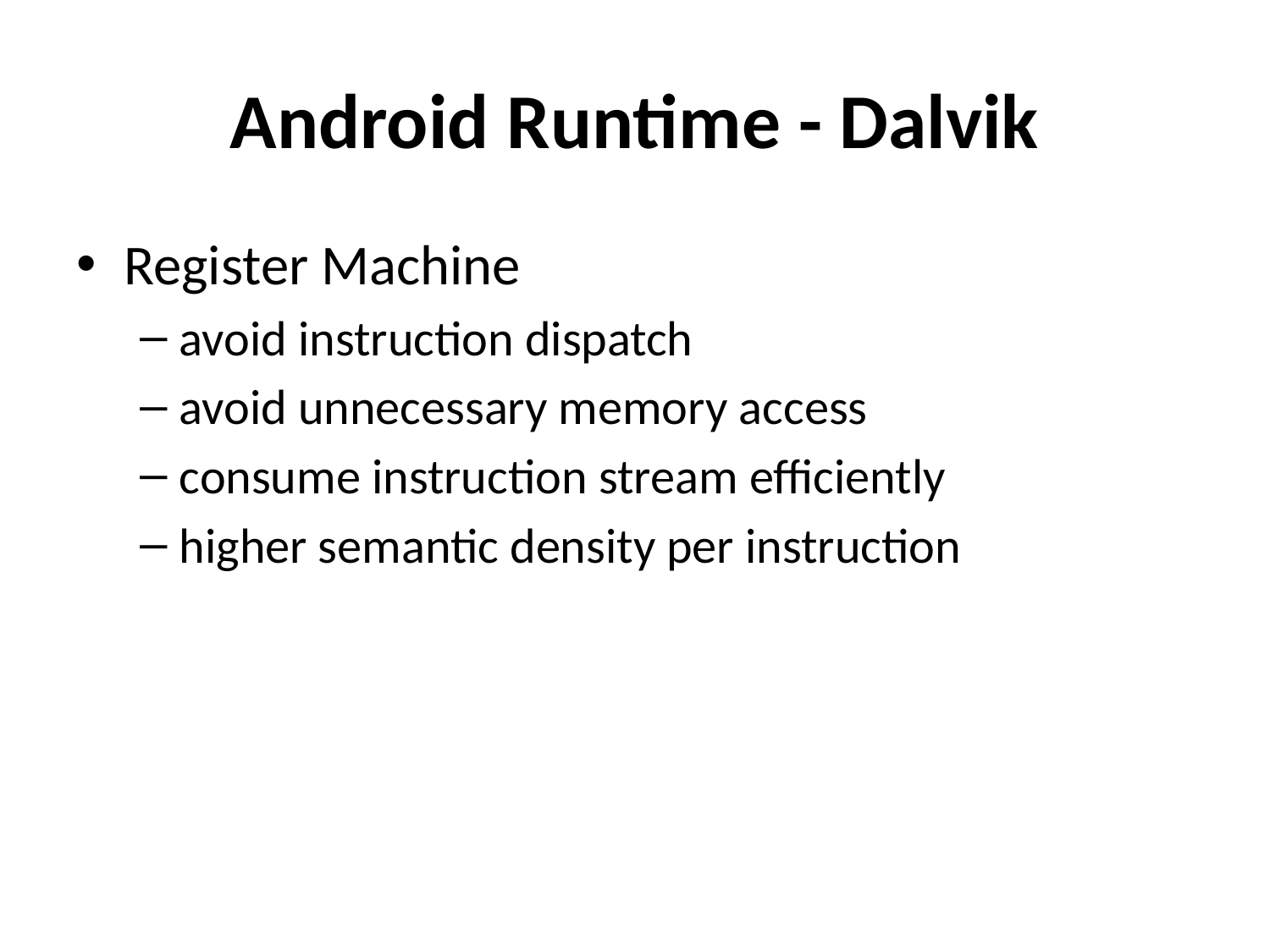

# Android Runtime - Dalvik
Register Machine
avoid instruction dispatch
avoid unnecessary memory access
consume instruction stream efficiently
higher semantic density per instruction